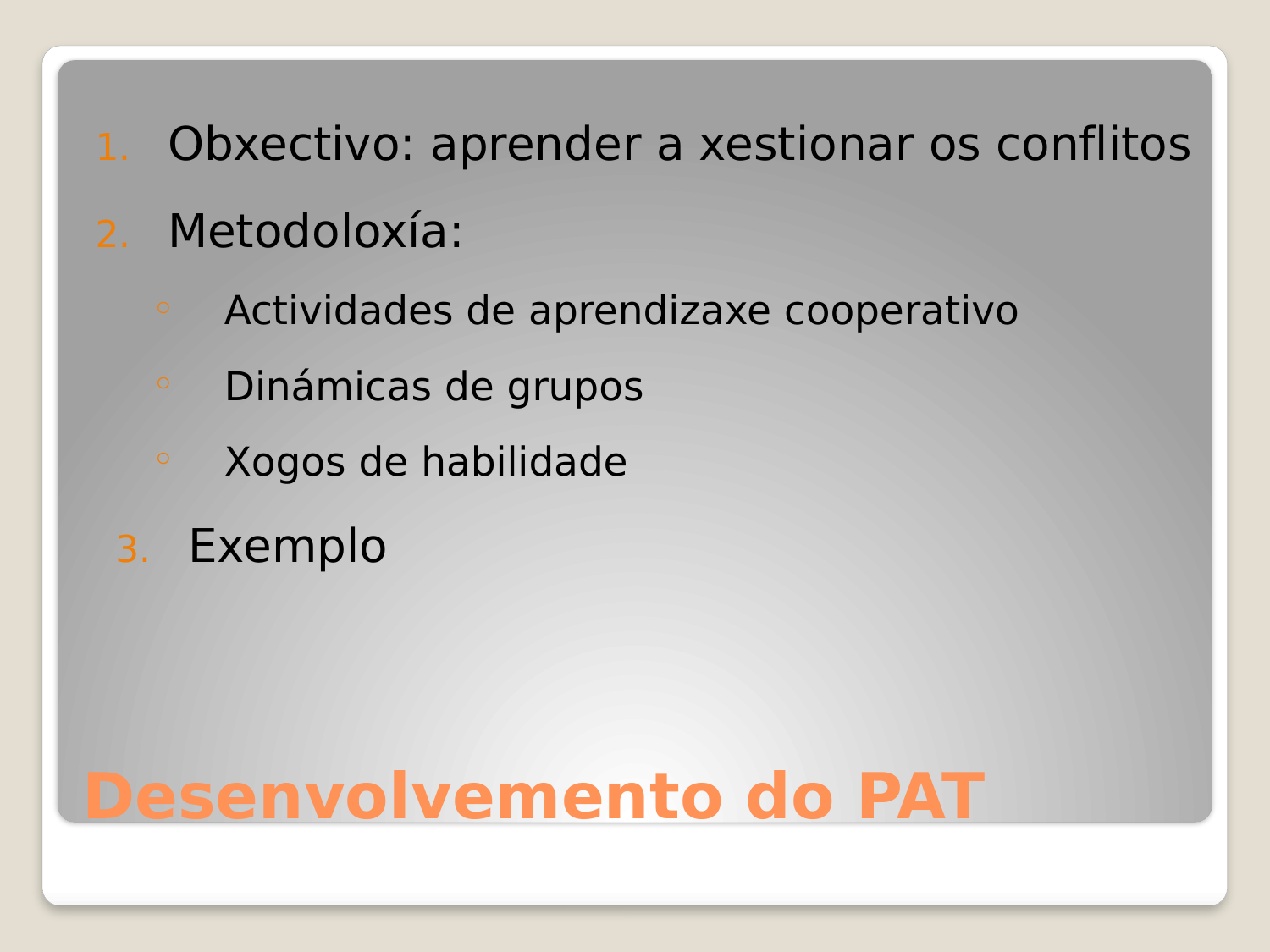

Obxectivo: aprender a xestionar os conflitos
Metodoloxía:
Actividades de aprendizaxe cooperativo
Dinámicas de grupos
Xogos de habilidade
Exemplo
# Desenvolvemento do PAT